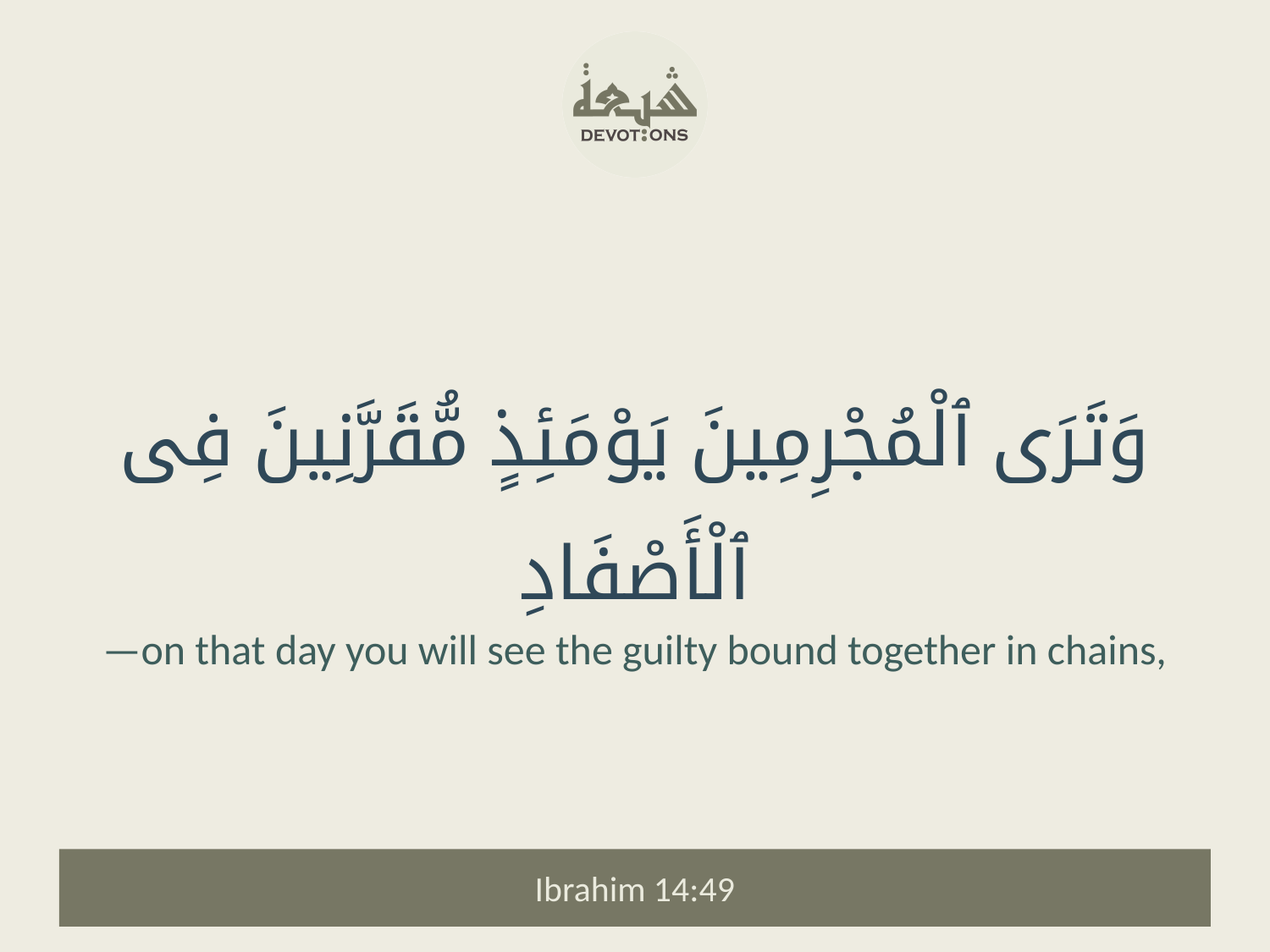

وَتَرَى ٱلْمُجْرِمِينَ يَوْمَئِذٍ مُّقَرَّنِينَ فِى ٱلْأَصْفَادِ
—on that day you will see the guilty bound together in chains,
Ibrahim 14:49